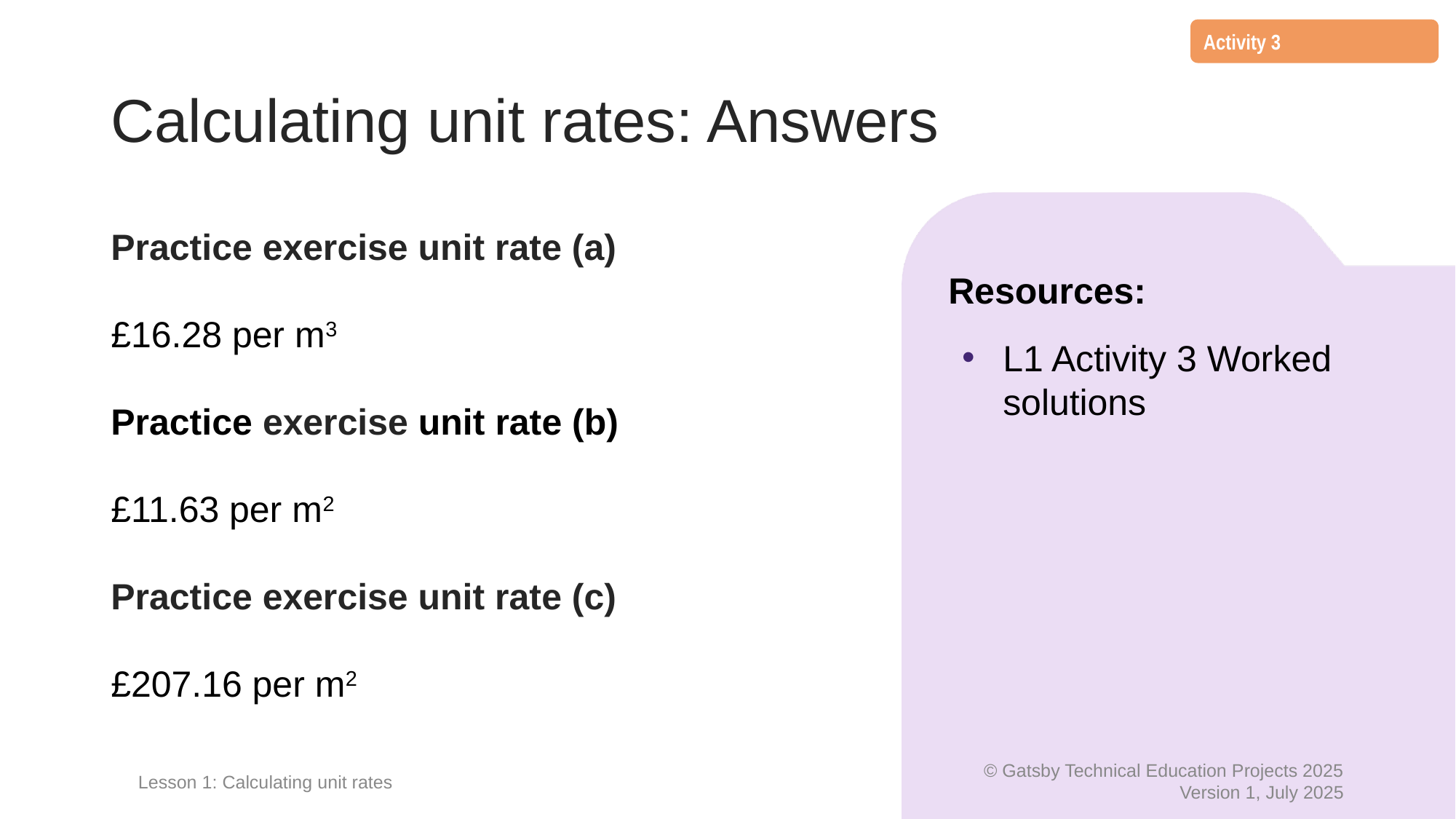

Activity 3
# Calculating unit rates: Answers
Practice exercise unit rate (a)

£16.28 per m3

Practice exercise unit rate (b)

£11.63 per m2

Practice exercise unit rate (c)

£207.16 per m2
Resources:
L1 Activity 3 Worked solutions
Lesson 1: Calculating unit rates